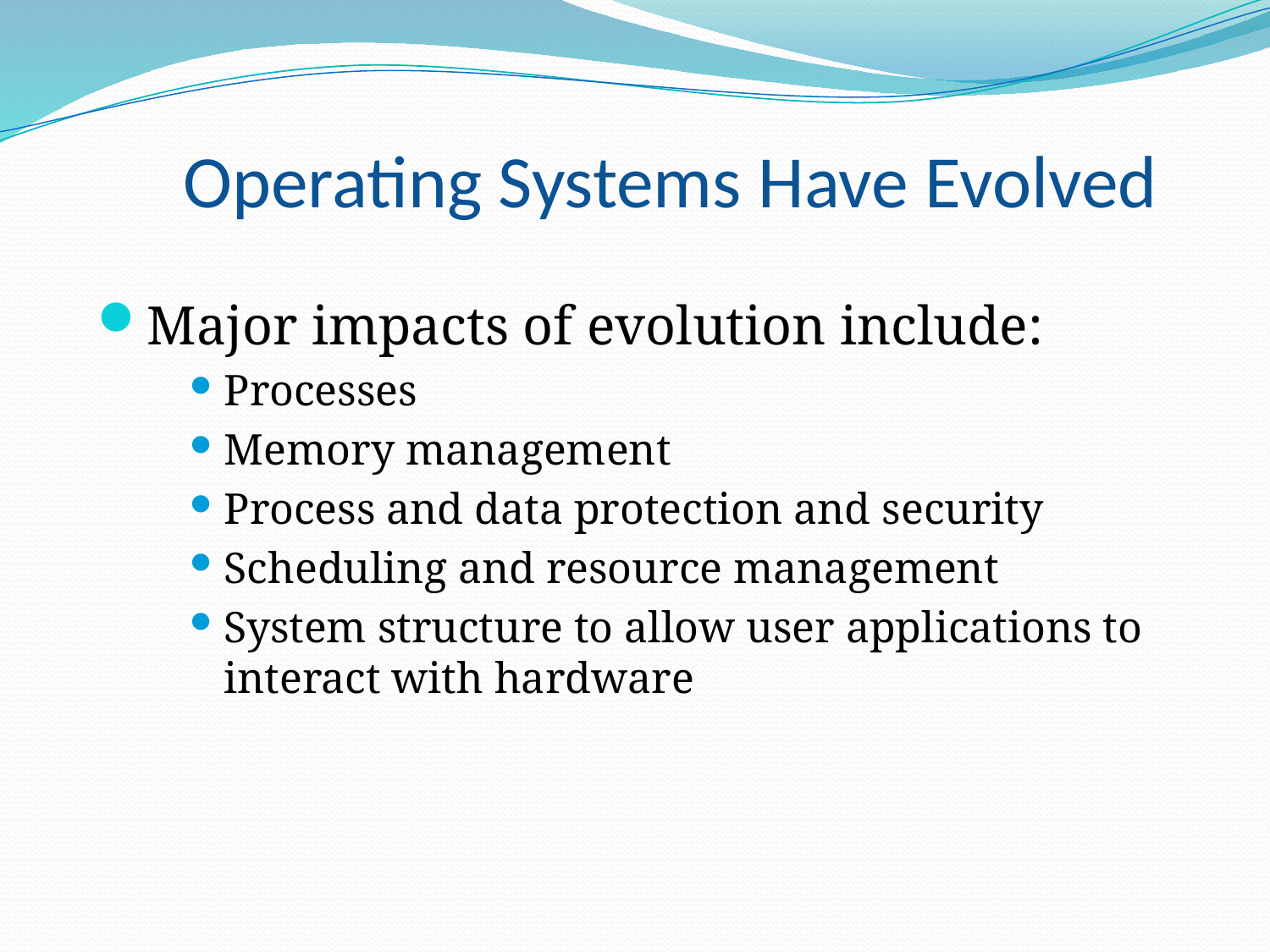

# Operating Systems Have Evolved
Major impacts of evolution include:
Processes
Memory management
Process and data protection and security
Scheduling and resource management
System structure to allow user applications to interact with hardware